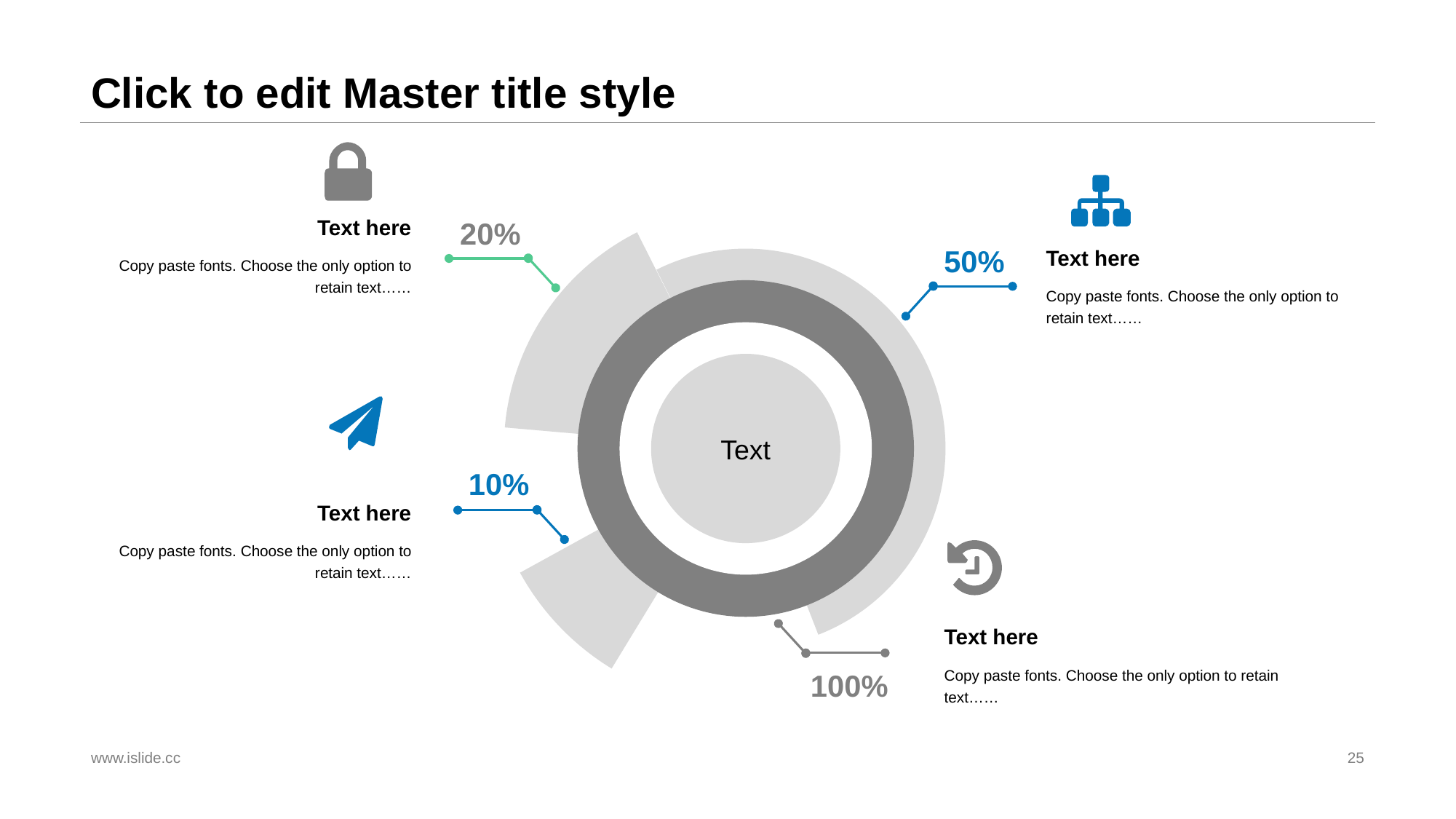

# Click to edit Master title style

Text here
Copy paste fonts. Choose the only option to retain text……
20%
Text here
Copy paste fonts. Choose the only option to retain text……
50%

Text

10%
Text here
Copy paste fonts. Choose the only option to retain text……

Text here
Copy paste fonts. Choose the only option to retain text……
100%
www.islide.cc
25